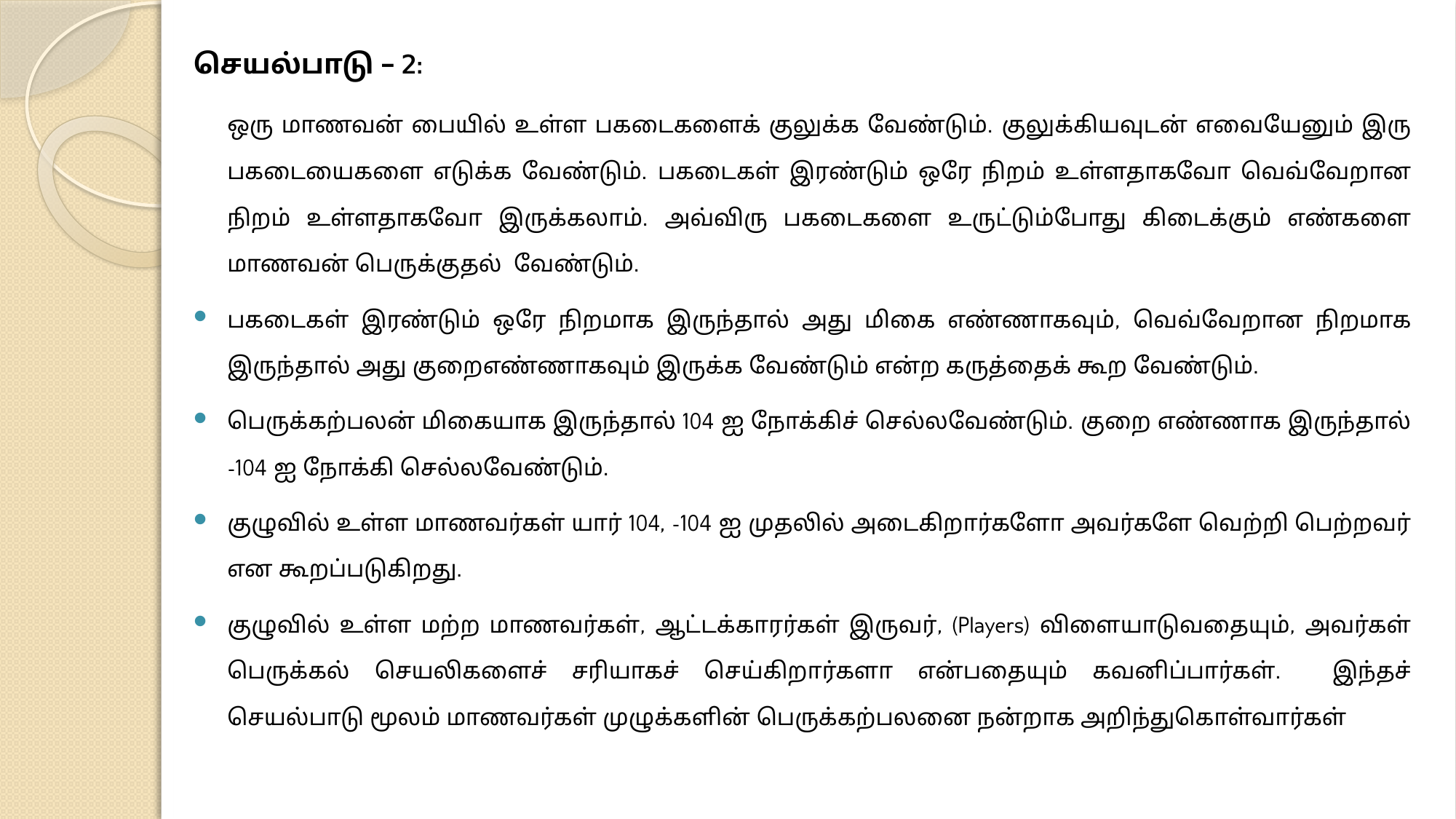

செயல்பாடு – 2:
	ஒரு மாணவன் பையில் உள்ள பகடைகளைக் குலுக்க வேண்டும். குலுக்கியவுடன் எவையேனும் இரு பகடையைகளை எடுக்க வேண்டும். பகடைகள் இரண்டும் ஒரே நிறம் உள்ளதாகவோ வெவ்வேறான நிறம் உள்ளதாகவோ இருக்கலாம். அவ்விரு பகடைகளை உருட்டும்போது கிடைக்கும் எண்களை மாணவன் பெருக்குதல்  வேண்டும்.
பகடைகள் இரண்டும் ஒரே நிறமாக இருந்தால் அது மிகை எண்ணாகவும், வெவ்வேறான நிறமாக இருந்தால் அது குறைஎண்ணாகவும் இருக்க வேண்டும் என்ற கருத்தைக் கூற வேண்டும்.
பெருக்கற்பலன் மிகையாக இருந்தால் 104 ஐ நோக்கிச் செல்லவேண்டும். குறை எண்ணாக இருந்தால் -104 ஐ நோக்கி செல்லவேண்டும்.
குழுவில் உள்ள மாணவர்கள் யார் 104, -104 ஐ முதலில் அடைகிறார்களோ அவர்களே வெற்றி பெற்றவர் என கூறப்படுகிறது.
குழுவில் உள்ள மற்ற மாணவர்கள், ஆட்டக்காரர்கள் இருவர், (Players) விளையாடுவதையும், அவர்கள் பெருக்கல் செயலிகளைச் சரியாகச் செய்கிறார்களா என்பதையும் கவனிப்பார்கள்.  இந்தச் செயல்பாடு மூலம் மாணவர்கள் முழுக்களின் பெருக்கற்பலனை நன்றாக அறிந்துகொள்வார்கள்